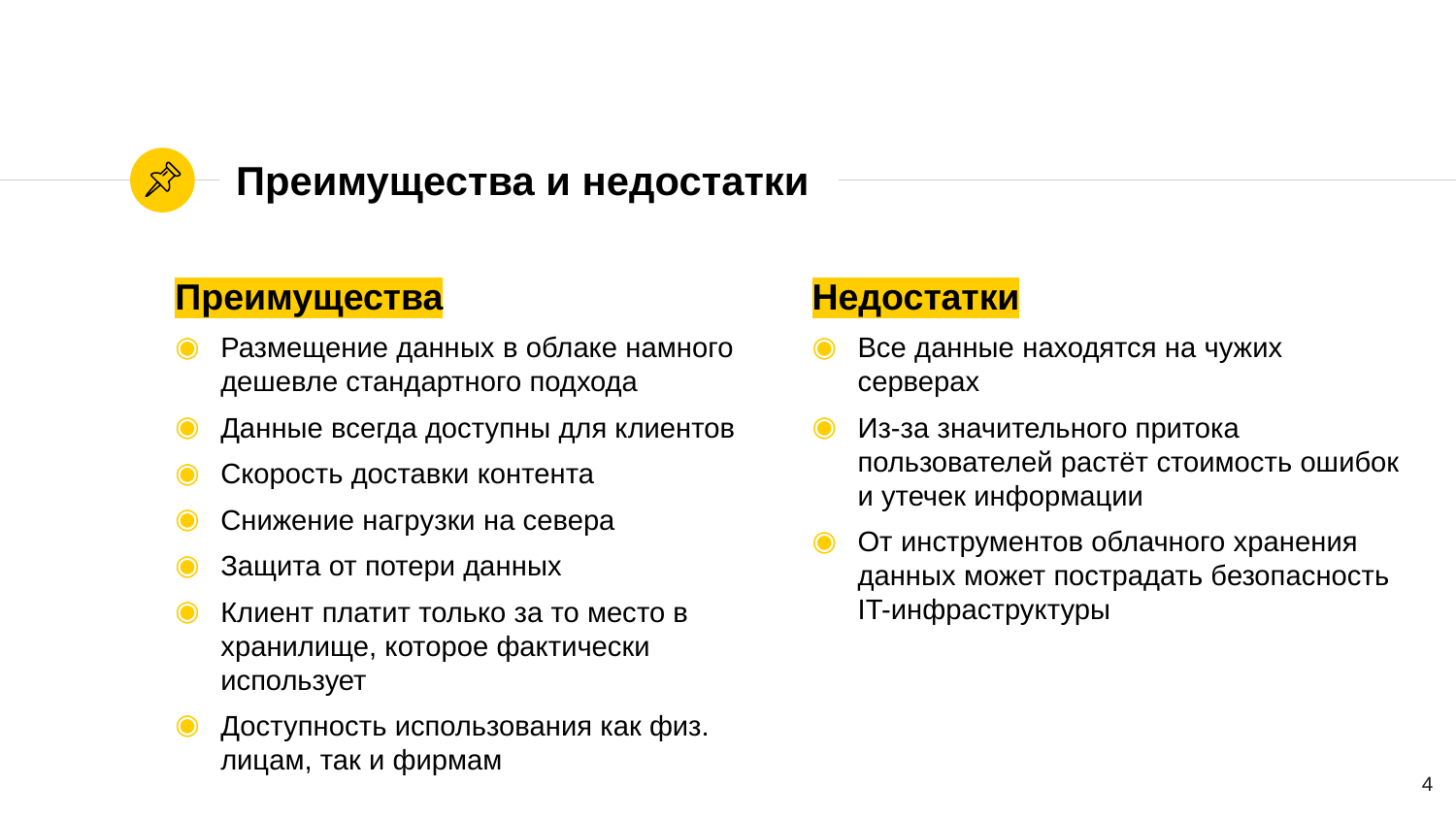

# Преимущества и недостатки

Преимущества
Размещение данных в облаке намного дешевле стандартного подхода
Данные всегда доступны для клиентов
Скорость доставки контента
Снижение нагрузки на севера
Защита от потери данных
Клиент платит только за то место в хранилище, которое фактически использует
Доступность использования как физ. лицам, так и фирмам
Недостатки
Все данные находятся на чужих серверах
Из-за значительного притока пользователей растёт стоимость ошибок и утечек информации
От инструментов облачного хранения данных может пострадать безопасность IT-инфраструктуры
4